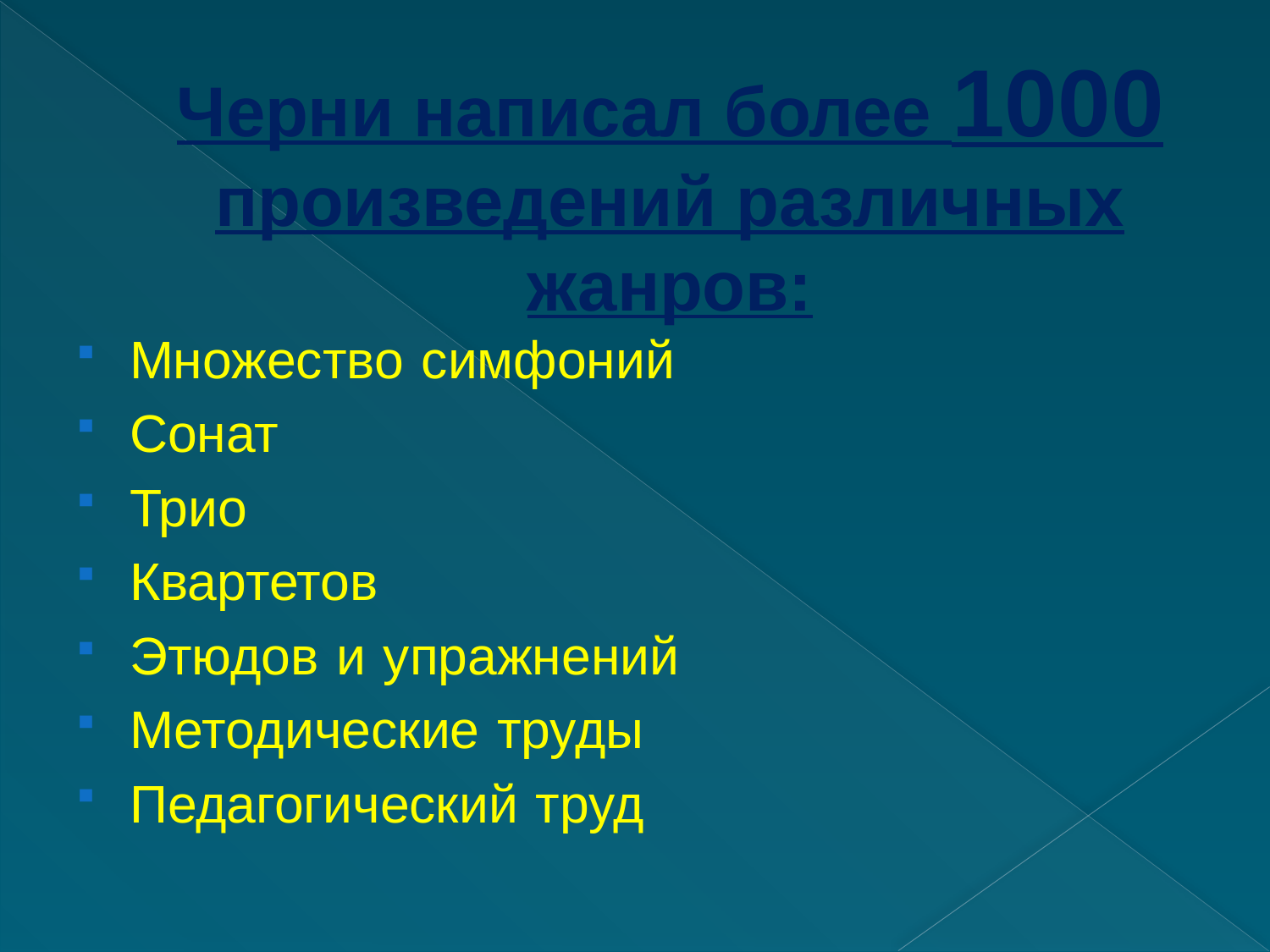

# Черни написал более 1000 произведений различных жанров:
Множество симфоний
Сонат
Трио
Квартетов
Этюдов и упражнений
Методические труды
Педагогический труд